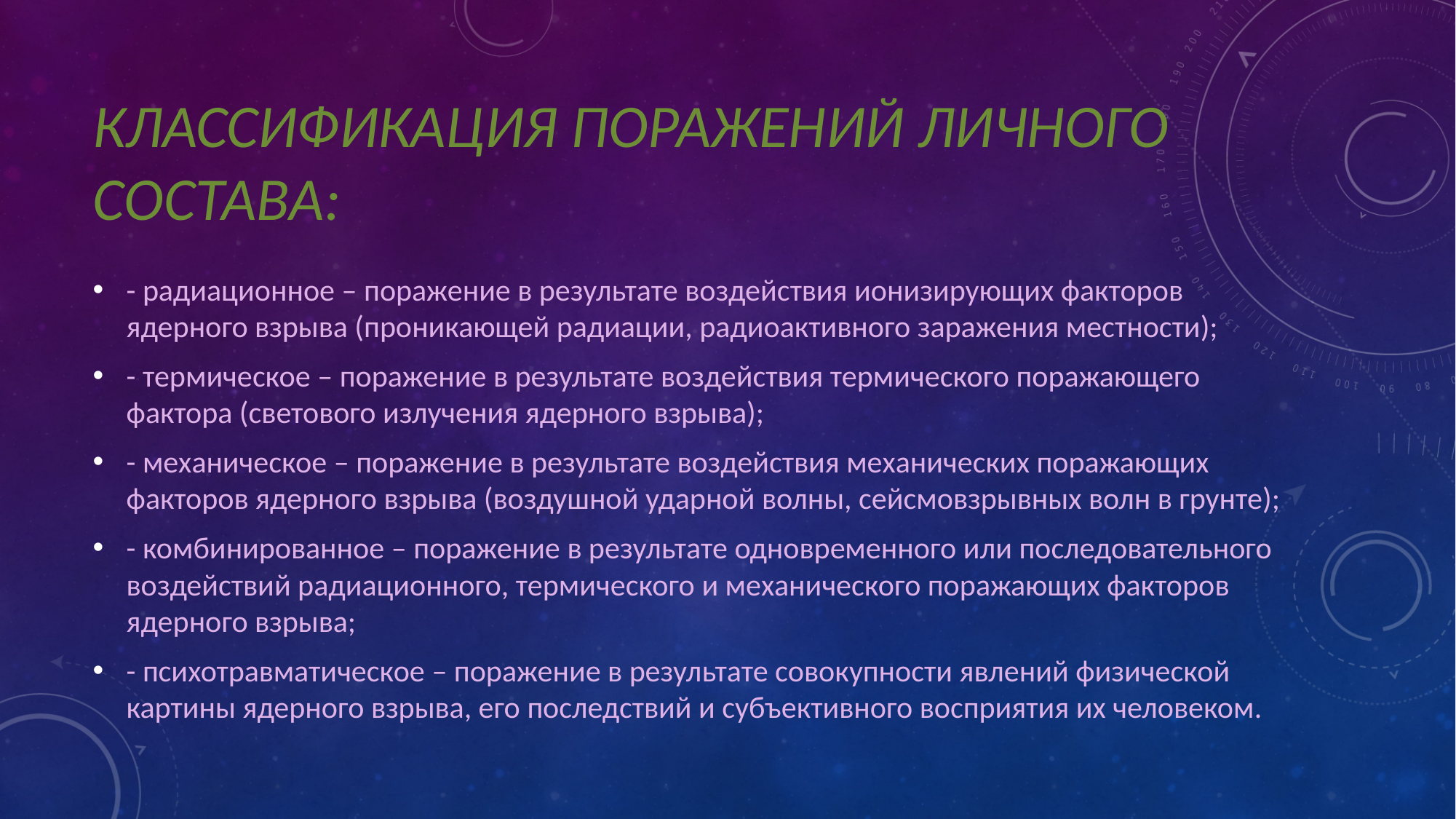

# Классификация поражений личного состава:
- радиационное – поражение в результате воздействия ионизирующих факторов ядерного взрыва (проникающей радиации, радиоактивного заражения местности);
- термическое – поражение в результате воздействия термического поражающего фактора (светового излучения ядерного взрыва);
- механическое – поражение в результате воздействия механических поражающих факторов ядерного взрыва (воздушной ударной волны, сейсмовзрывных волн в грунте);
- комбинированное – поражение в результате одновременного или последовательного воздействий радиационного, термического и механического поражающих факторов ядерного взрыва;
- психотравматическое – поражение в результате совокупности явлений физической картины ядерного взрыва, его последствий и субъективного восприятия их человеком.